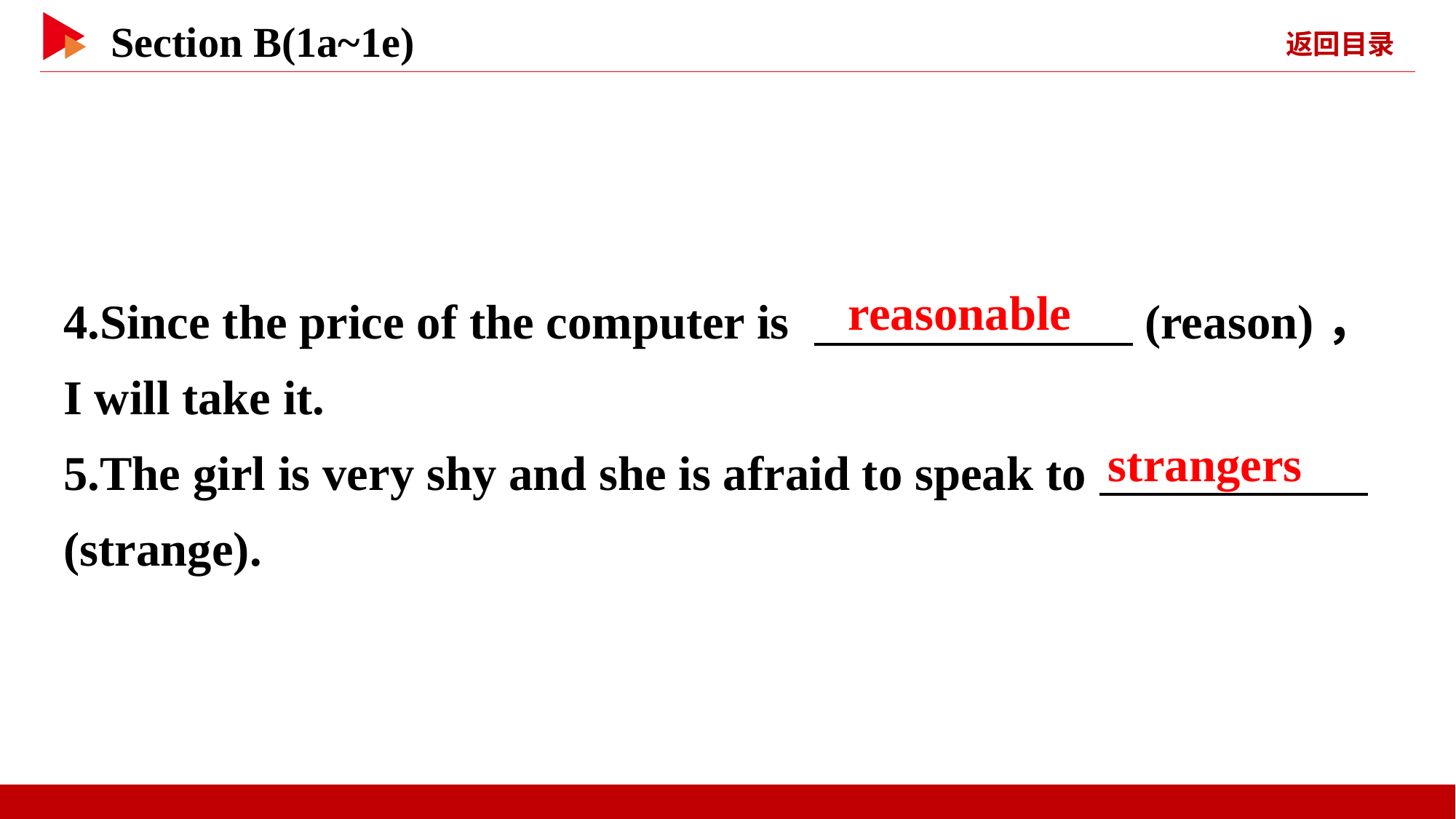

4.Since the price of the computer is 　                    　(reason)， I will take it.
5.The girl is very shy and she is afraid to speak to                     _
(strange).
reasonable
strangers